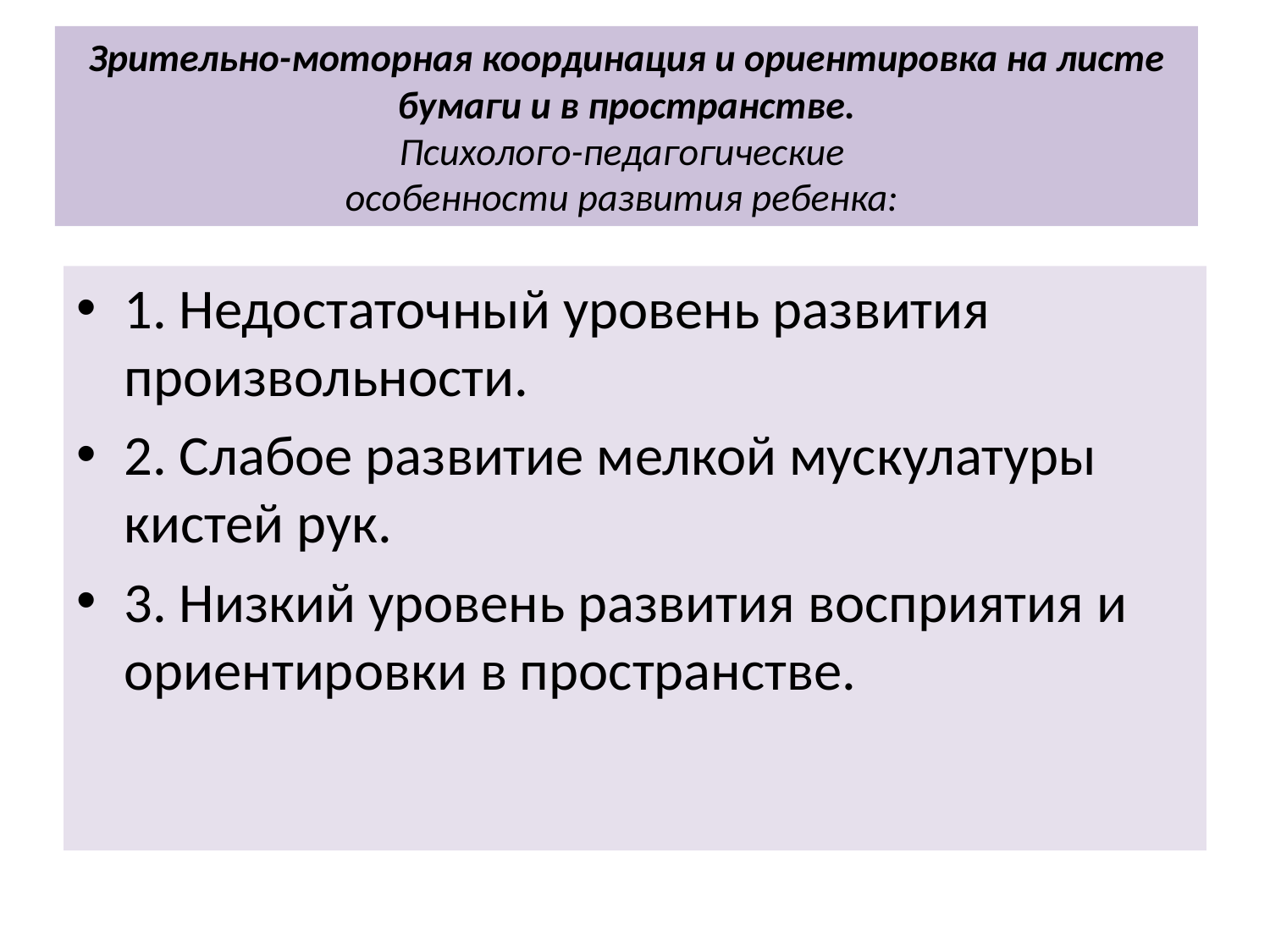

# Зрительно-моторная координация и ориентировка на листе бумаги и в пространстве. Психолого-педагогические особенности развития ребенка:
1. Недостаточный уровень развития произвольности.
2. Слабое развитие мелкой мускулатуры кистей рук.
3. Низкий уровень развития восприятия и ориентировки в пространстве.